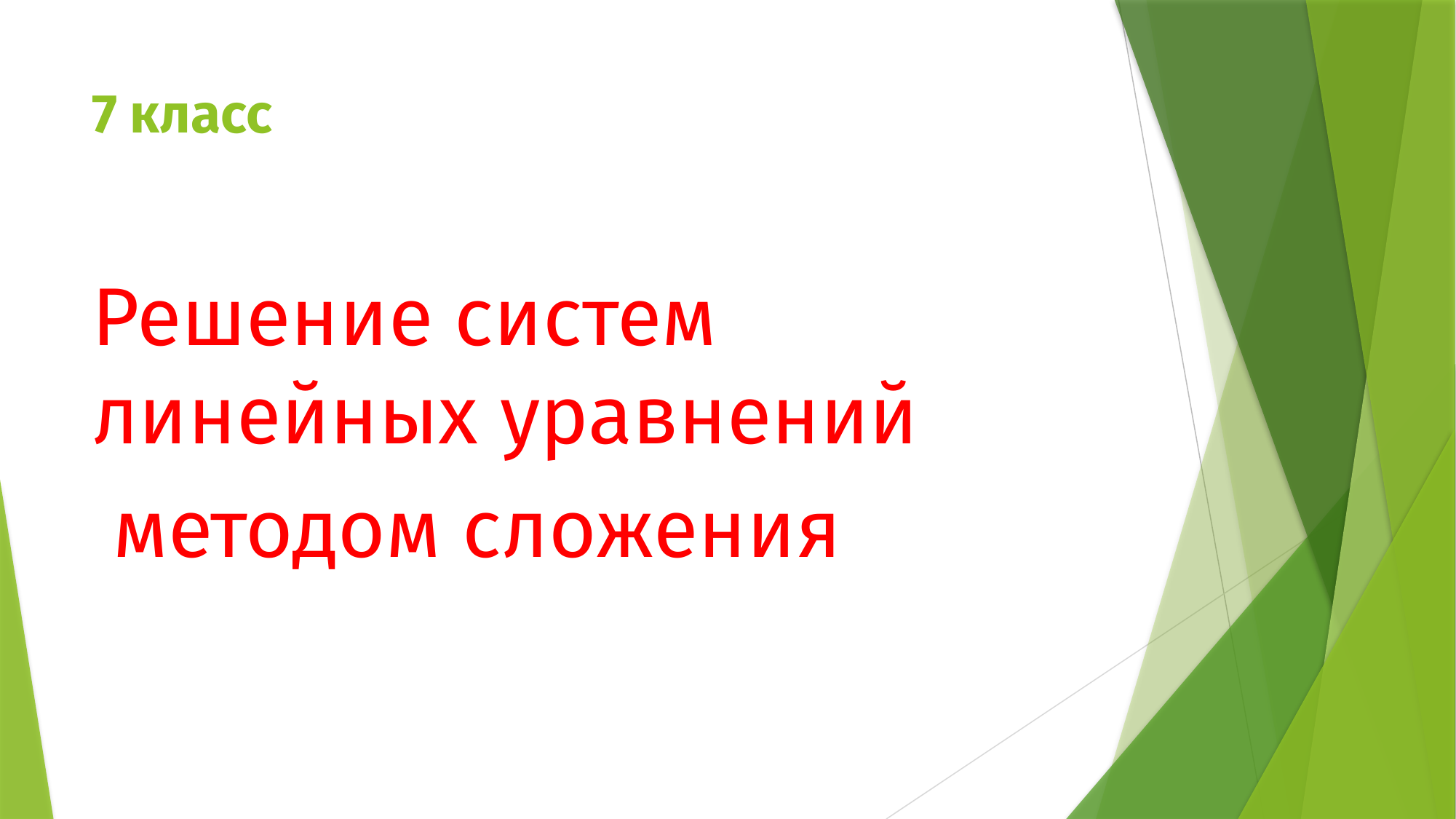

# 7 класс
Решение систем линейных уравнений
 методом сложения